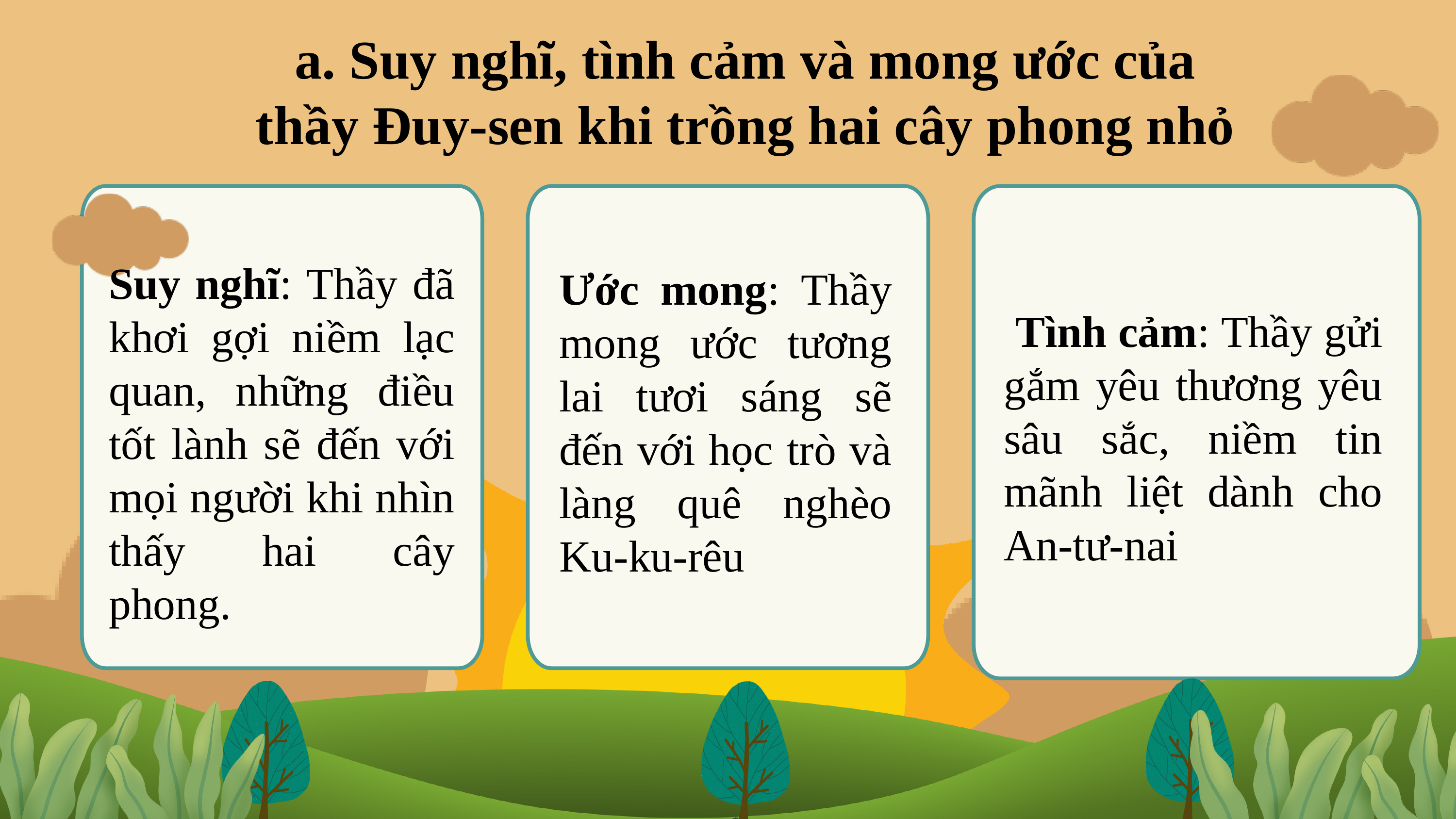

a. Suy nghĩ, tình cảm và mong ước của thầy Đuy-sen khi trồng hai cây phong nhỏ

Suy nghĩ: Thầy đã khơi gợi niềm lạc quan, những điều tốt lành sẽ đến với mọi người khi nhìn thấy hai cây phong.
Ước mong: Thầy mong ước tương lai tươi sáng sẽ đến với học trò và làng quê nghèo Ku-ku-rêu
 Tình cảm: Thầy gửi gắm yêu thương yêu sâu sắc, niềm tin mãnh liệt dành cho An-tư-nai